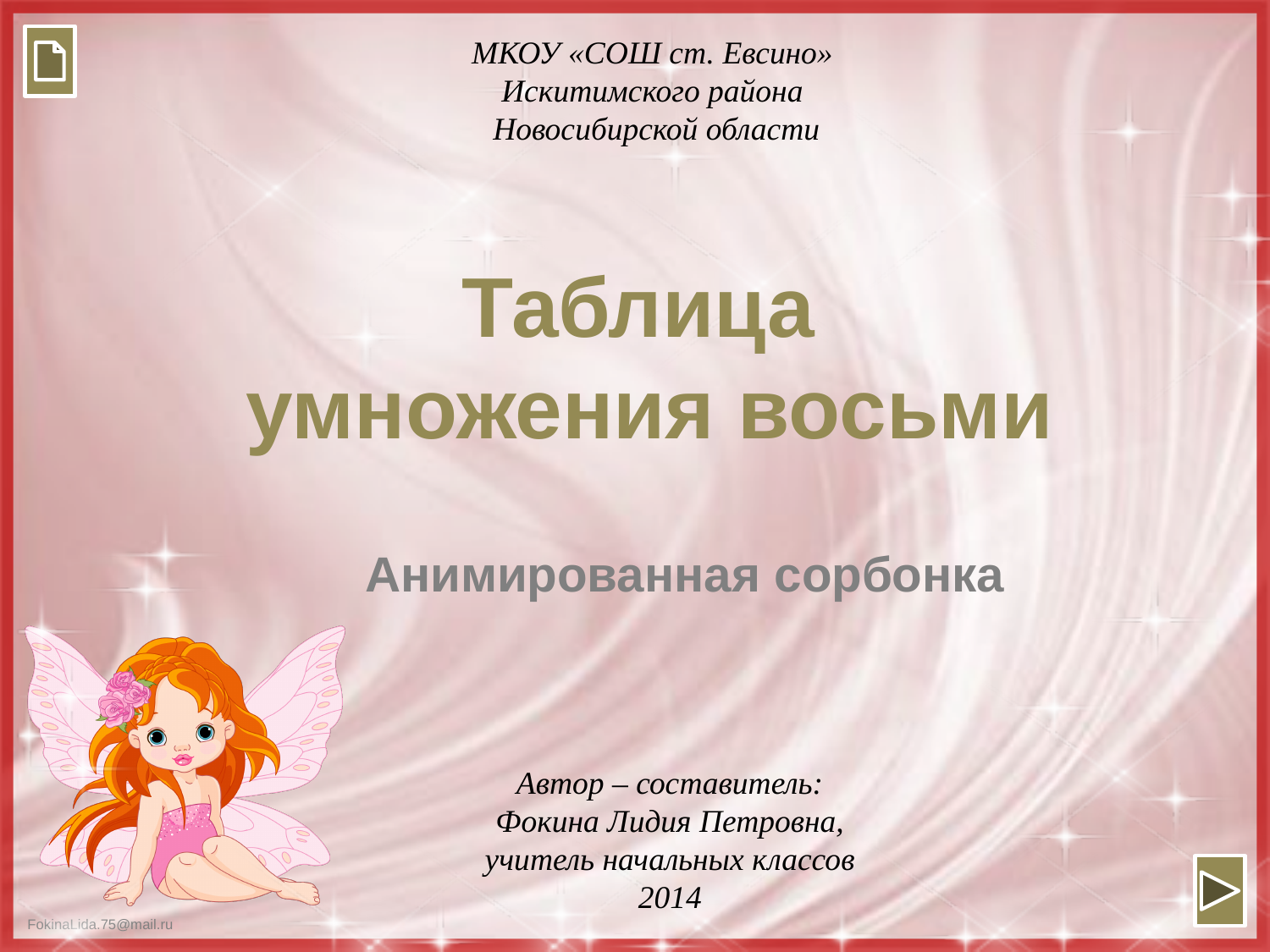

МКОУ «СОШ ст. Евсино»
Искитимского района
 Новосибирской области
Таблица
умножения восьми

Анимированная сорбонка
Автор – составитель:
Фокина Лидия Петровна,
учитель начальных классов
2014